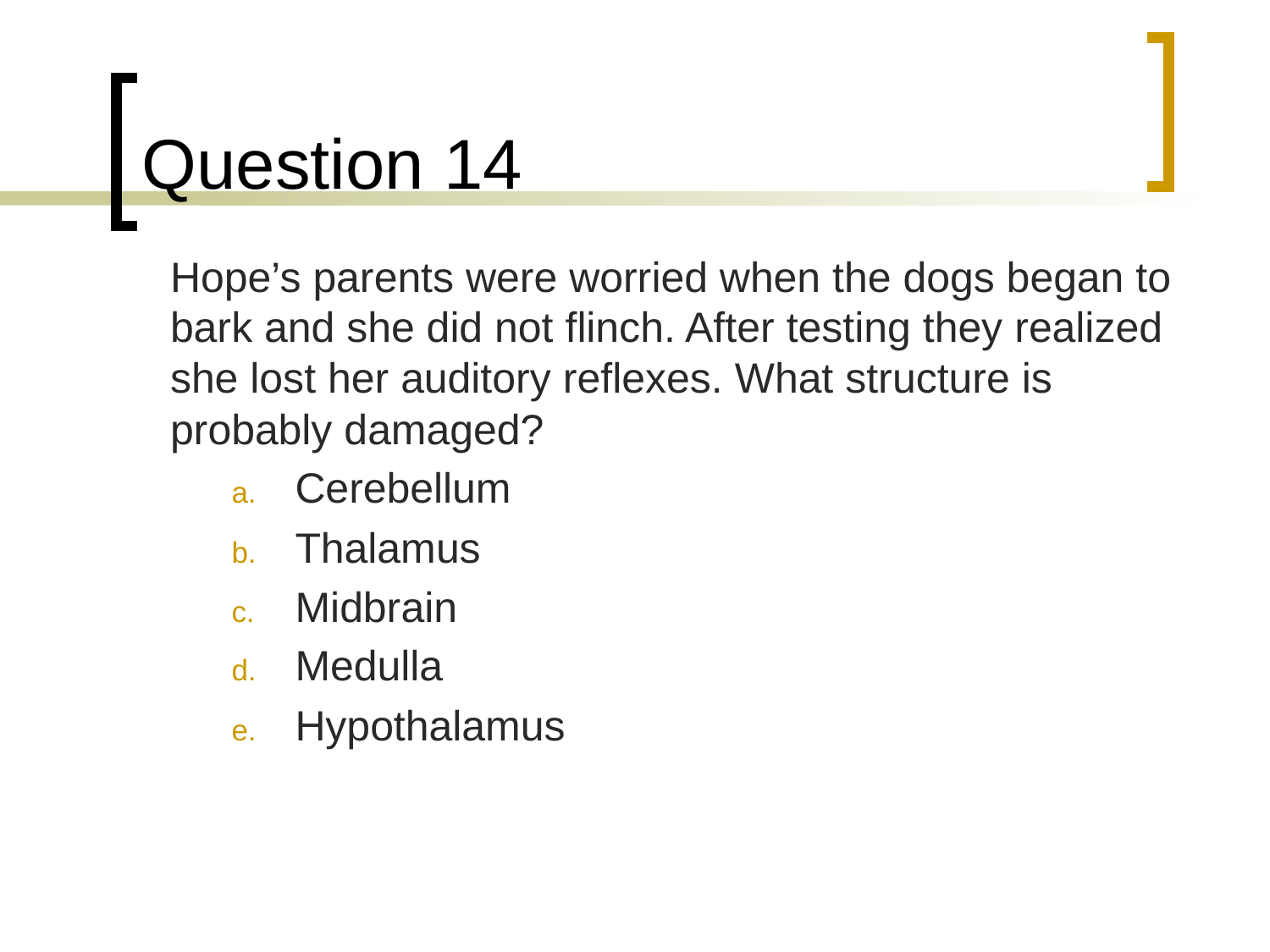

# Question 14
	Hope’s parents were worried when the dogs began to bark and she did not flinch. After testing they realized she lost her auditory reflexes. What structure is probably damaged?
Cerebellum
Thalamus
Midbrain
Medulla
Hypothalamus